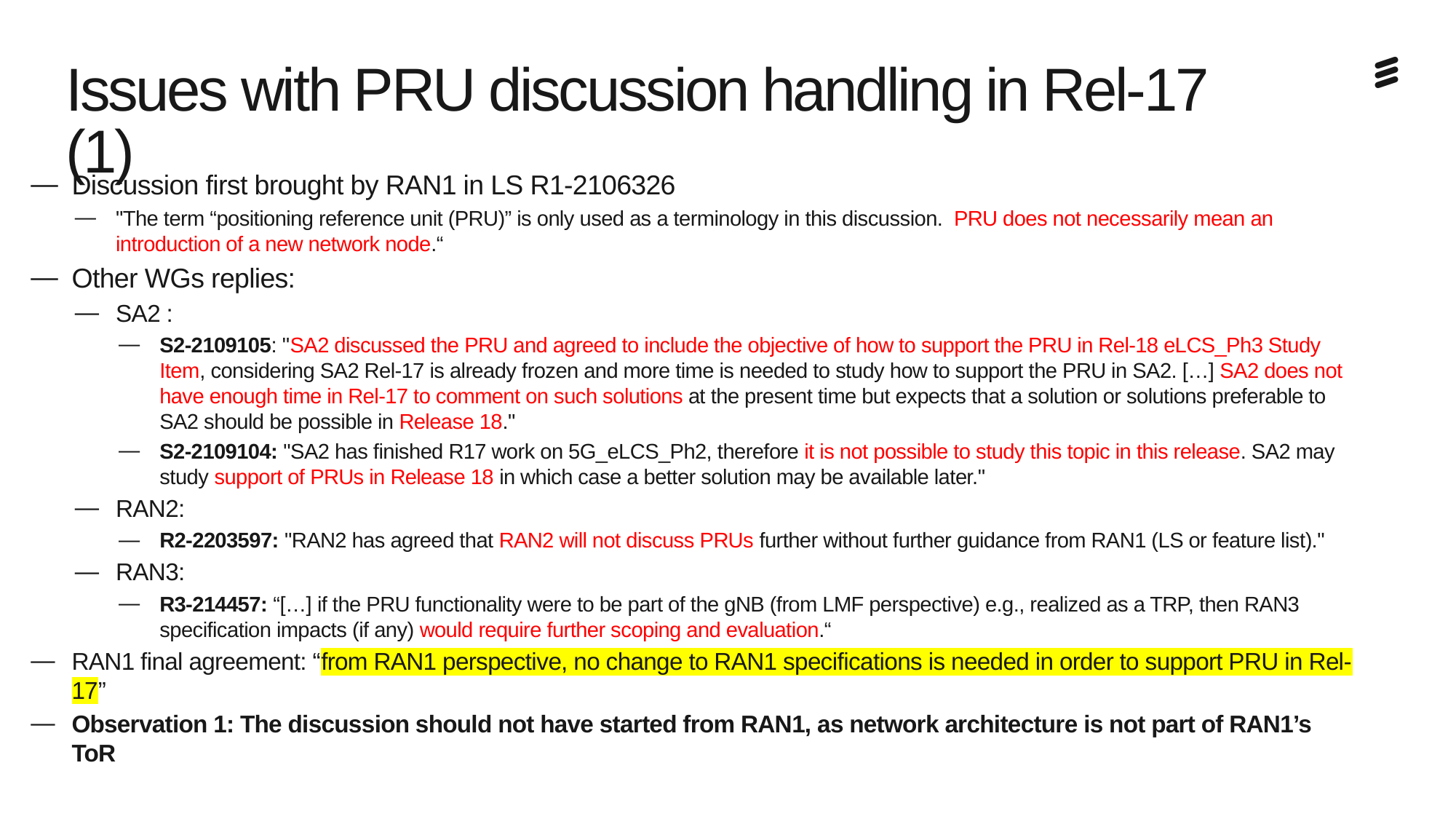

# Issues with PRU discussion handling in Rel-17 (1)
Discussion first brought by RAN1 in LS R1-2106326
"The term “positioning reference unit (PRU)” is only used as a terminology in this discussion.  PRU does not necessarily mean an introduction of a new network node.“
Other WGs replies:
SA2 :
S2-2109105: "SA2 discussed the PRU and agreed to include the objective of how to support the PRU in Rel-18 eLCS_Ph3 Study Item, considering SA2 Rel-17 is already frozen and more time is needed to study how to support the PRU in SA2. […] SA2 does not have enough time in Rel-17 to comment on such solutions at the present time but expects that a solution or solutions preferable to SA2 should be possible in Release 18."
S2-2109104: "SA2 has finished R17 work on 5G_eLCS_Ph2, therefore it is not possible to study this topic in this release. SA2 may study support of PRUs in Release 18 in which case a better solution may be available later."
RAN2:
R2-2203597: "RAN2 has agreed that RAN2 will not discuss PRUs further without further guidance from RAN1 (LS or feature list)."
RAN3:
R3-214457: “[…] if the PRU functionality were to be part of the gNB (from LMF perspective) e.g., realized as a TRP, then RAN3 specification impacts (if any) would require further scoping and evaluation.“
RAN1 final agreement: “from RAN1 perspective, no change to RAN1 specifications is needed in order to support PRU in Rel-17”
Observation 1: The discussion should not have started from RAN1, as network architecture is not part of RAN1’s ToR